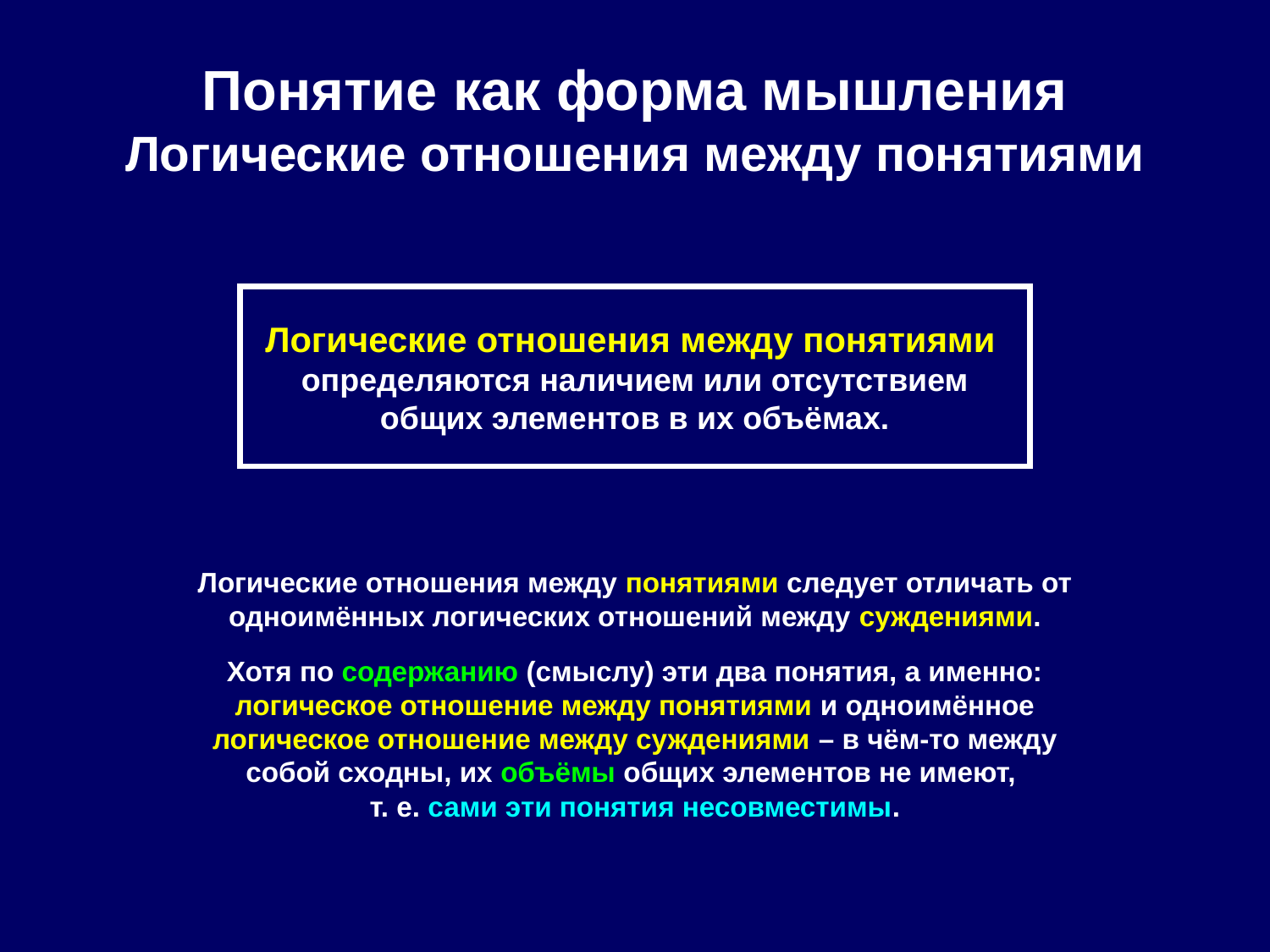

Понятие как форма мышления Логические отношения между понятиями
Логические отношения между понятиями
определяются наличием или отсутствием общих элементов в их объёмах.
Логические отношения между понятиями следует отличать от одноимённых логических отношений между суждениями.
Хотя по содержанию (смыслу) эти два понятия, а именно: логическое отношение между понятиями и одноимённое логическое отношение между суждениями – в чём-то между собой сходны, их объёмы общих элементов не имеют,
т. е. сами эти понятия несовместимы.